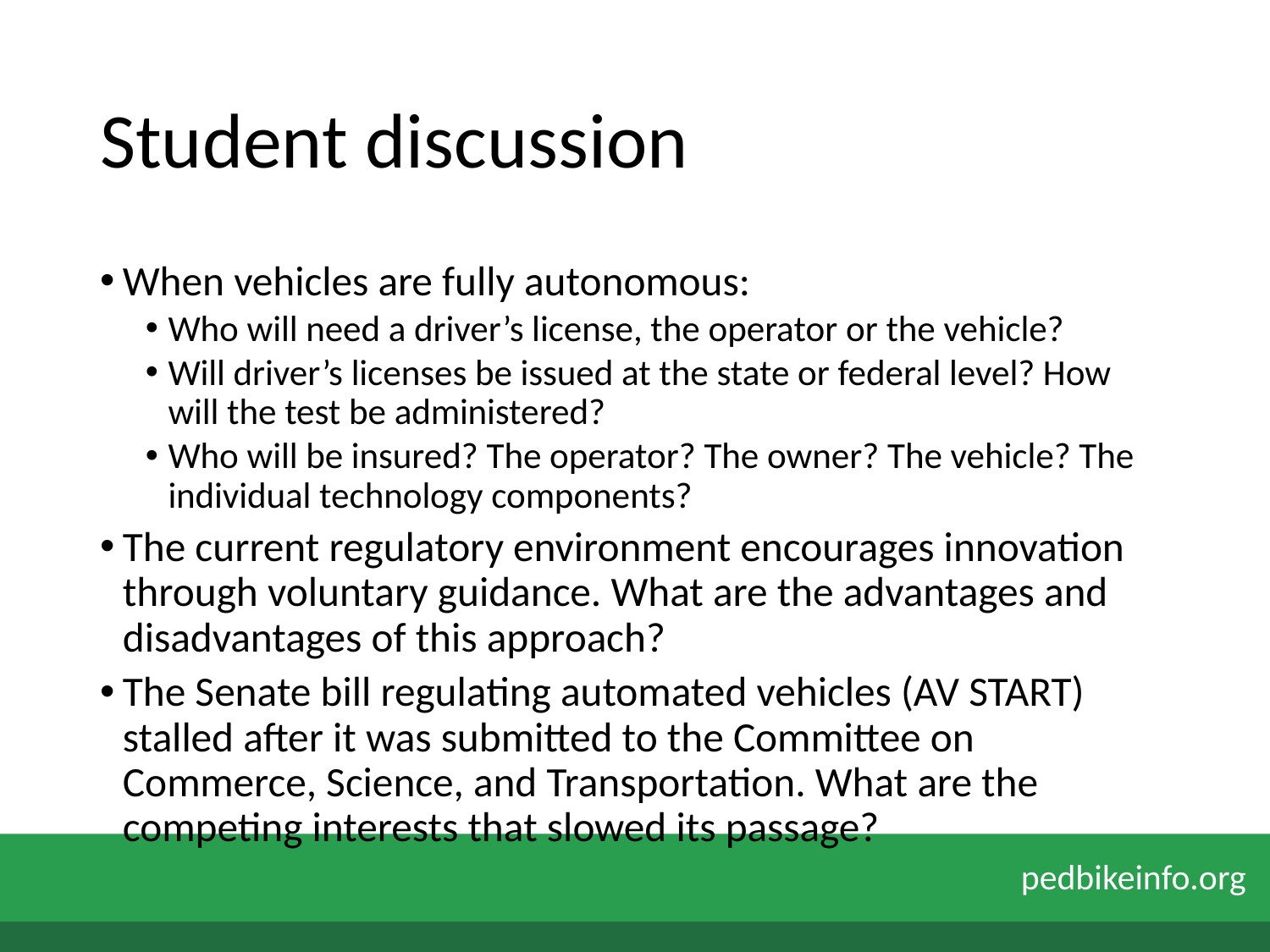

# Student discussion
When vehicles are fully autonomous:
Who will need a driver’s license, the operator or the vehicle?
Will driver’s licenses be issued at the state or federal level? How will the test be administered?
Who will be insured? The operator? The owner? The vehicle? The individual technology components?
The current regulatory environment encourages innovation through voluntary guidance. What are the advantages and disadvantages of this approach?
The Senate bill regulating automated vehicles (AV START) stalled after it was submitted to the Committee on Commerce, Science, and Transportation. What are the competing interests that slowed its passage?